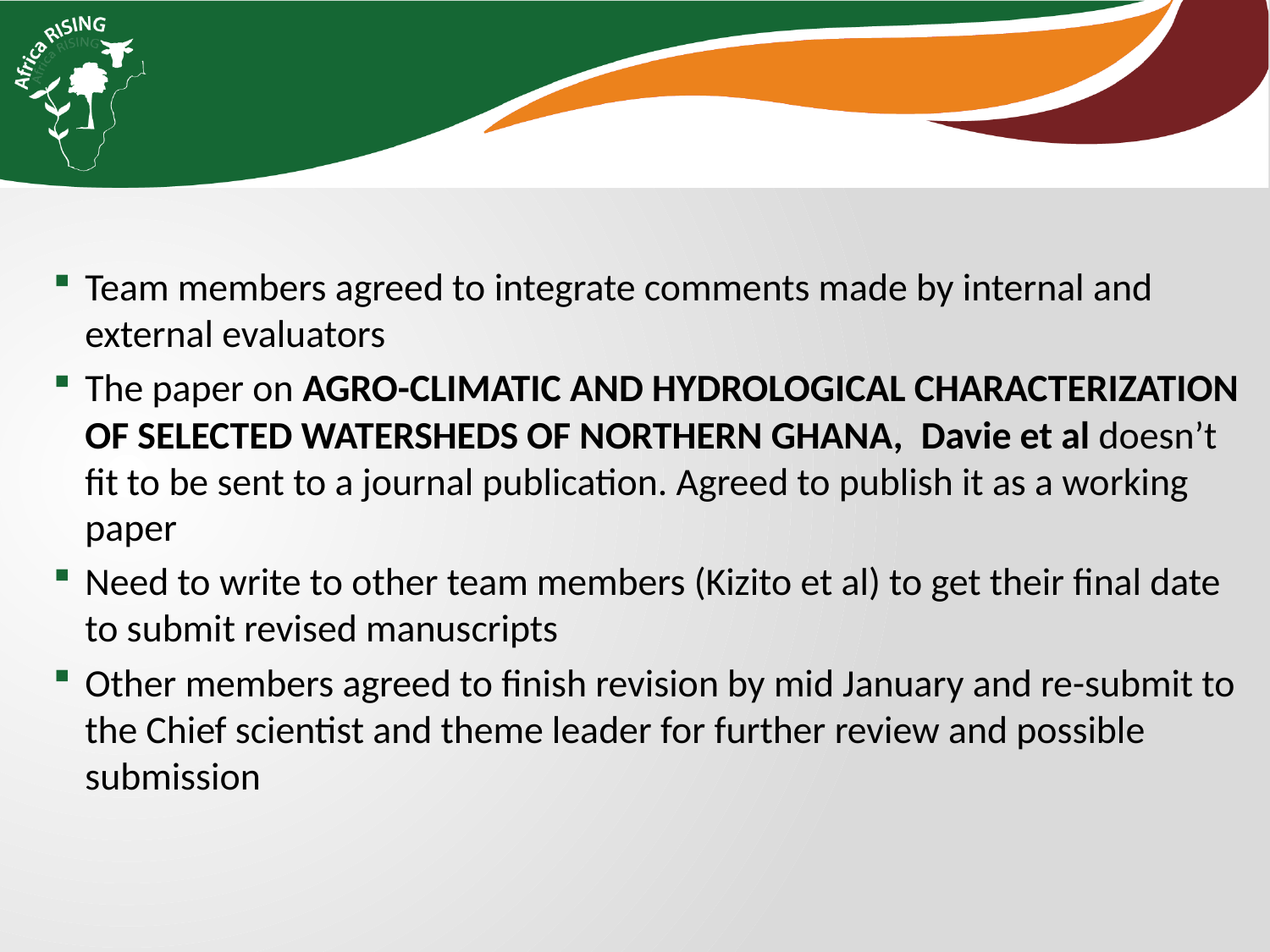

Team members agreed to integrate comments made by internal and external evaluators
The paper on AGRO-CLIMATIC AND HYDROLOGICAL CHARACTERIZATION OF SELECTED WATERSHEDS OF NORTHERN GHANA,  Davie et al doesn’t fit to be sent to a journal publication. Agreed to publish it as a working paper
Need to write to other team members (Kizito et al) to get their final date to submit revised manuscripts
Other members agreed to finish revision by mid January and re-submit to the Chief scientist and theme leader for further review and possible submission